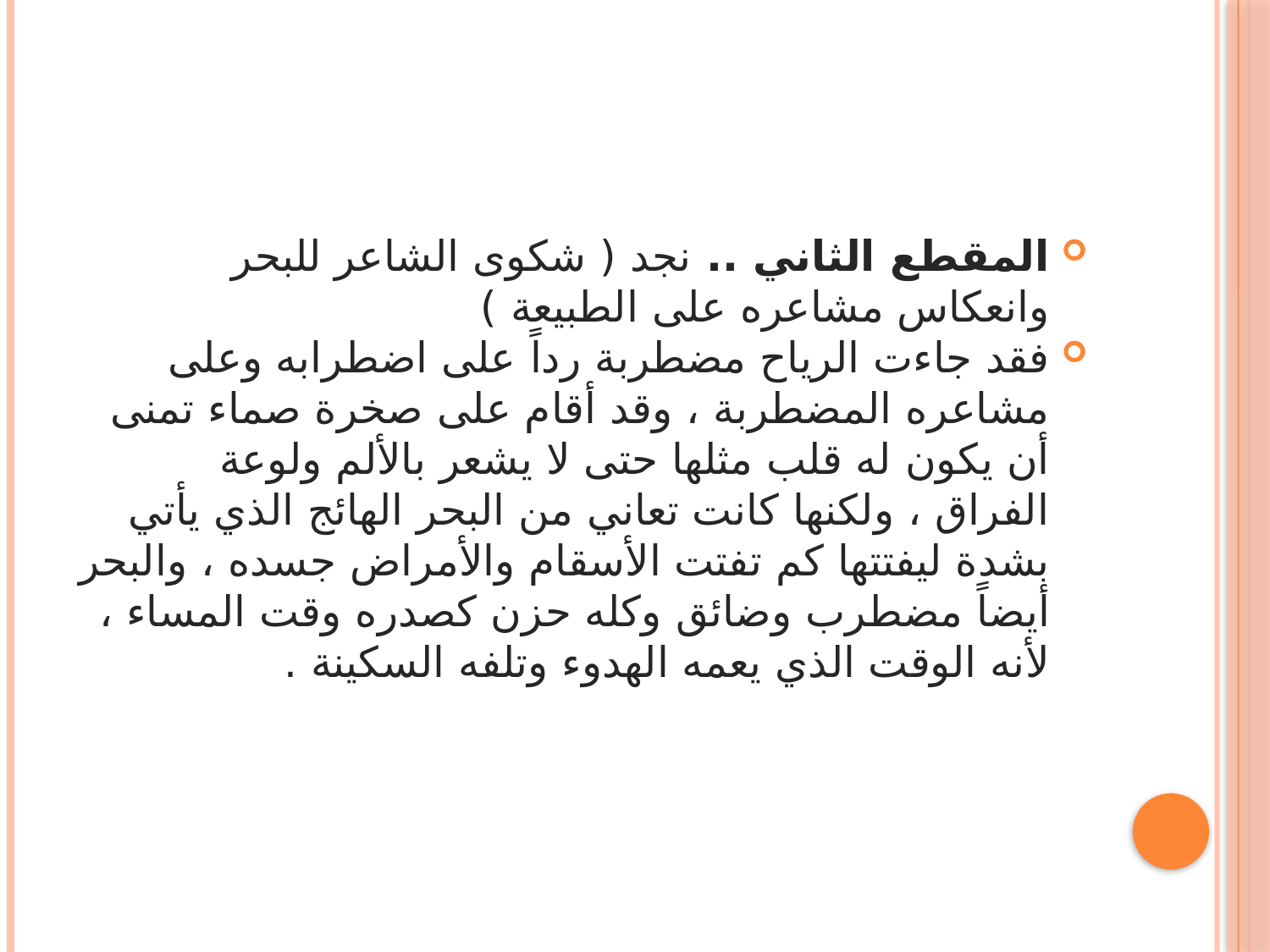

#
المقطع الثاني .. نجد ( شكوى الشاعر للبحر وانعكاس مشاعره على الطبيعة )
فقد جاءت الرياح مضطربة رداً على اضطرابه وعلى مشاعره المضطربة ، وقد أقام على صخرة صماء تمنى أن يكون له قلب مثلها حتى لا يشعر بالألم ولوعة الفراق ، ولكنها كانت تعاني من البحر الهائج الذي يأتي بشدة ليفتتها كم تفتت الأسقام والأمراض جسده ، والبحر أيضاً مضطرب وضائق وكله حزن كصدره وقت المساء ، لأنه الوقت الذي يعمه الهدوء وتلفه السكينة .